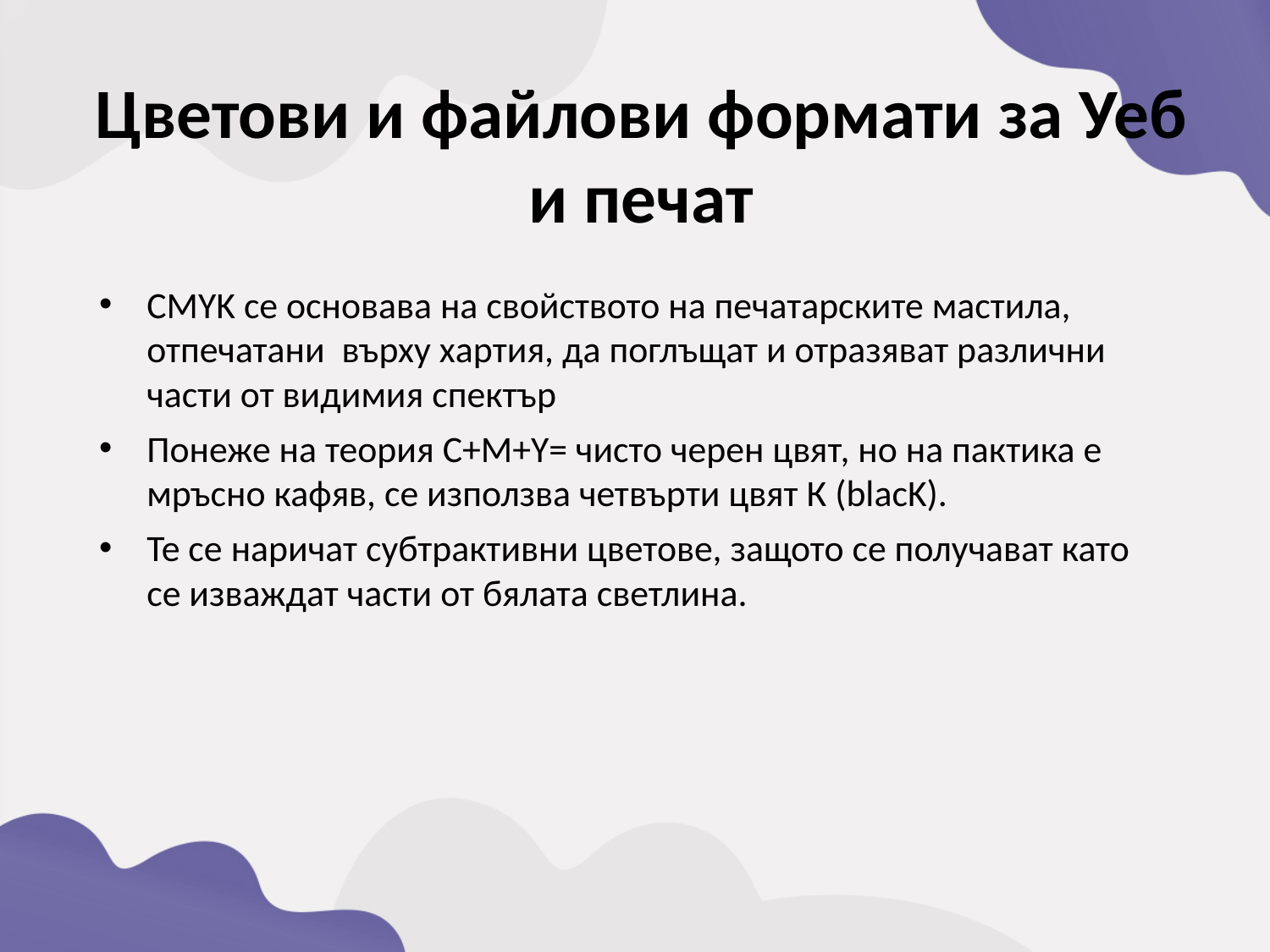

Цветови и файлови формати за Уеб и печат

CMYK се основава на свойството на печатарските мастила, отпечатани  върху хартия, да поглъщат и отразяват различни части от видимия спектър
Понеже на теория C+M+Y= чисто черен цвят, но на пактика е мръсно кафяв, се използва четвърти цвят К (blacK).
Те се наричат субтрактивни цветове, защото се получават като се изваждат части от бялата светлина.